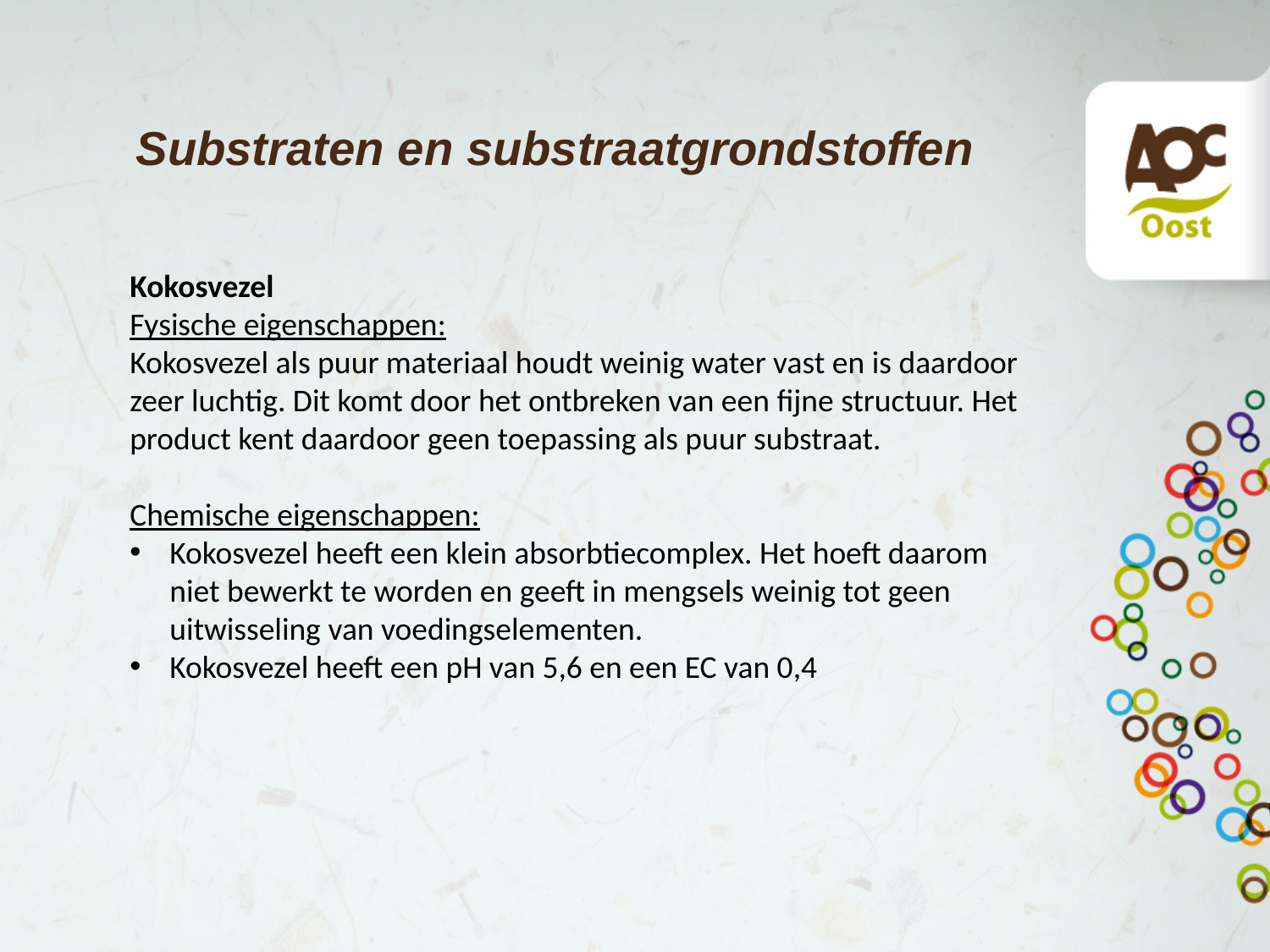

# Substraten en substraatgrondstoffen

Kokosvezel
Fysische eigenschappen:
Kokosvezel als puur materiaal houdt weinig water vast en is daardoor zeer luchtig. Dit komt door het ontbreken van een fijne structuur. Het product kent daardoor geen toepassing als puur substraat.

Chemische eigenschappen:
Kokosvezel heeft een klein absorbtiecomplex. Het hoeft daarom niet bewerkt te worden en geeft in mengsels weinig tot geen uitwisseling van voedingselementen.
Kokosvezel heeft een pH van 5,6 en een EC van 0,4